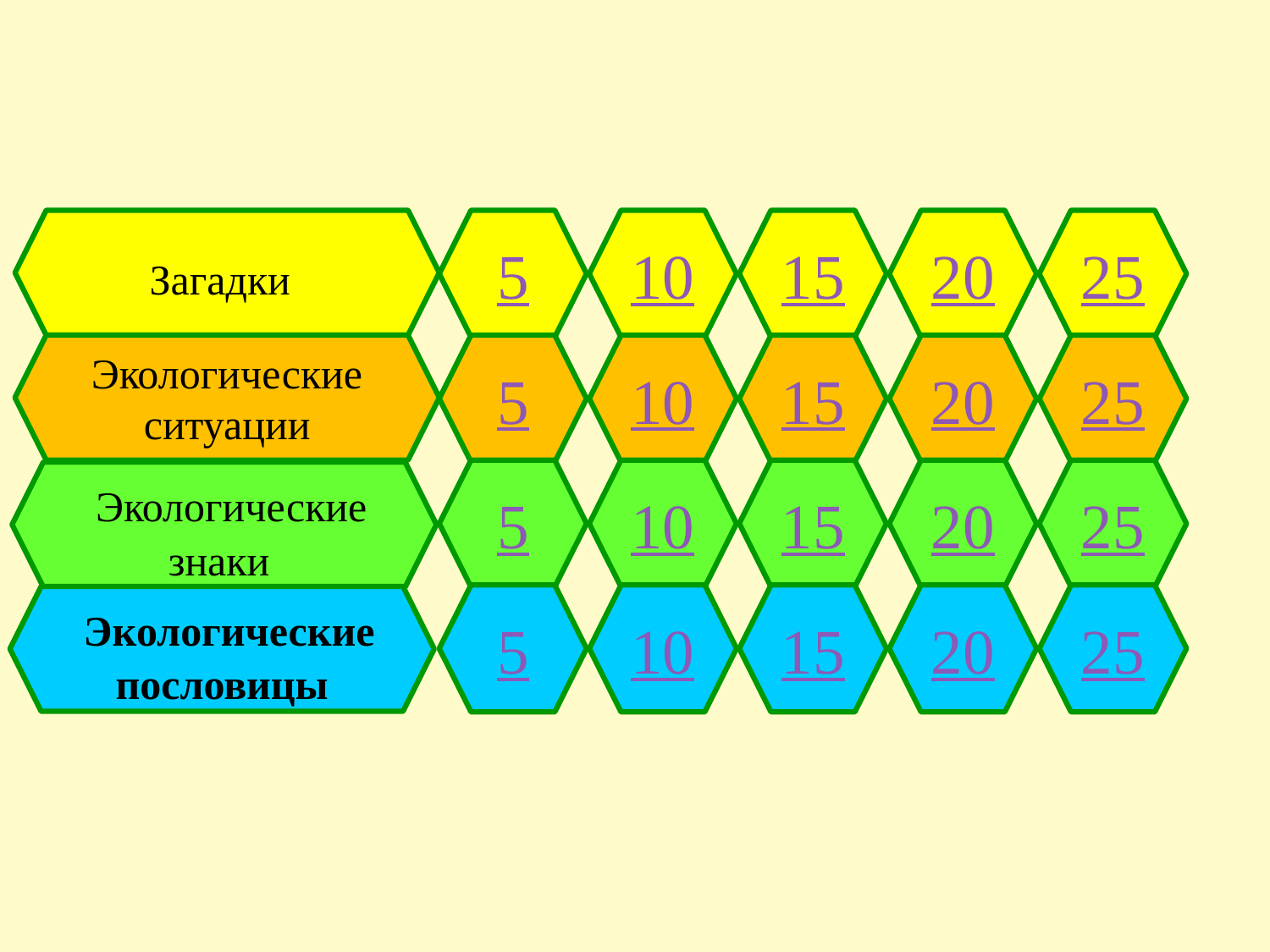

Загадки
5
10
15
20
25
Экологические ситуации
5
10
15
20
25
5
10
15
20
25
 Экологические знаки
5
10
15
20
25
 Экологические пословицы